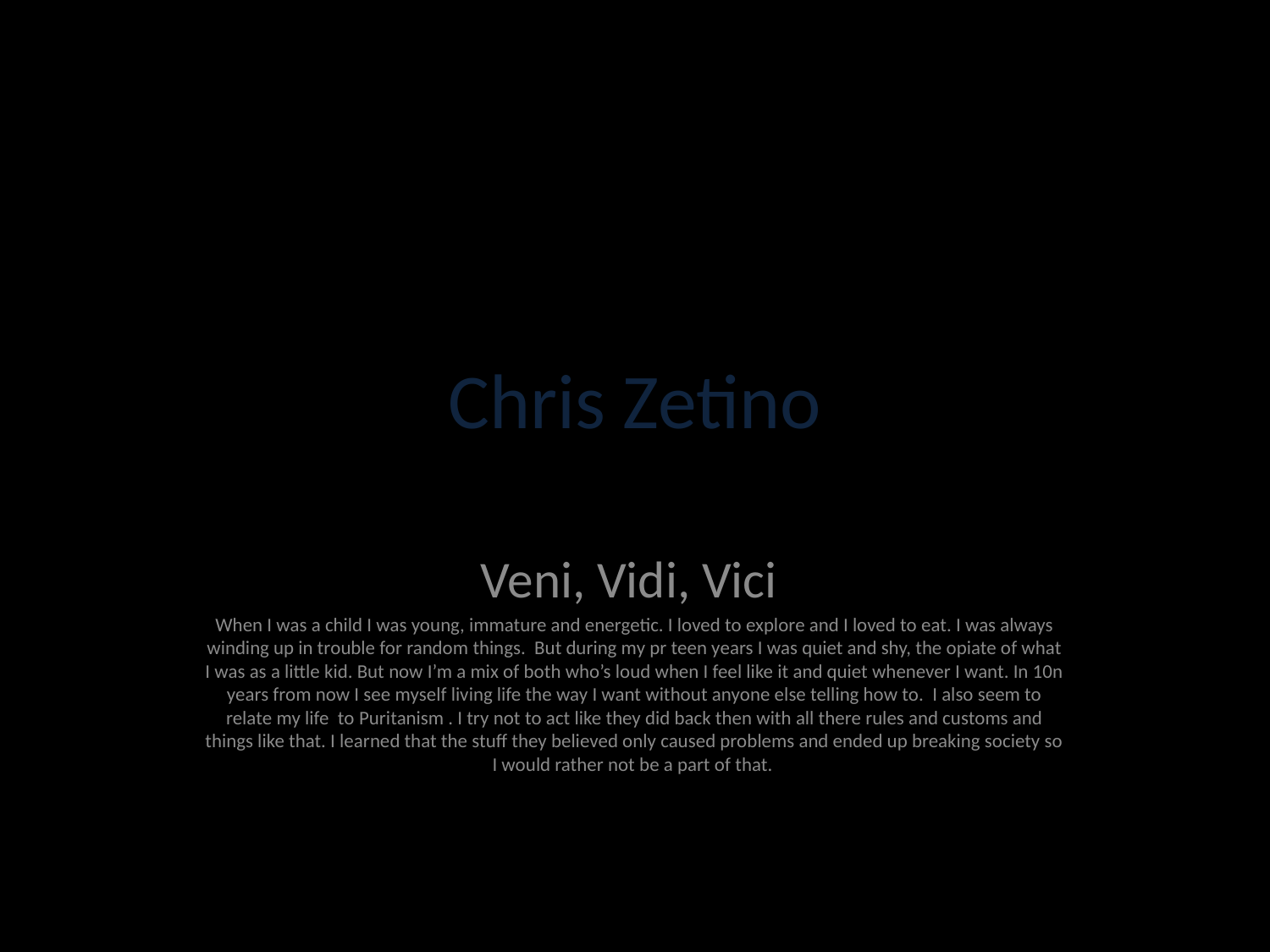

# Chris Zetino
Veni, Vidi, Vici
When I was a child I was young, immature and energetic. I loved to explore and I loved to eat. I was always winding up in trouble for random things.  But during my pr teen years I was quiet and shy, the opiate of what I was as a little kid. But now I’m a mix of both who’s loud when I feel like it and quiet whenever I want. In 10n years from now I see myself living life the way I want without anyone else telling how to.  I also seem to relate my life  to Puritanism . I try not to act like they did back then with all there rules and customs and things like that. I learned that the stuff they believed only caused problems and ended up breaking society so I would rather not be a part of that.